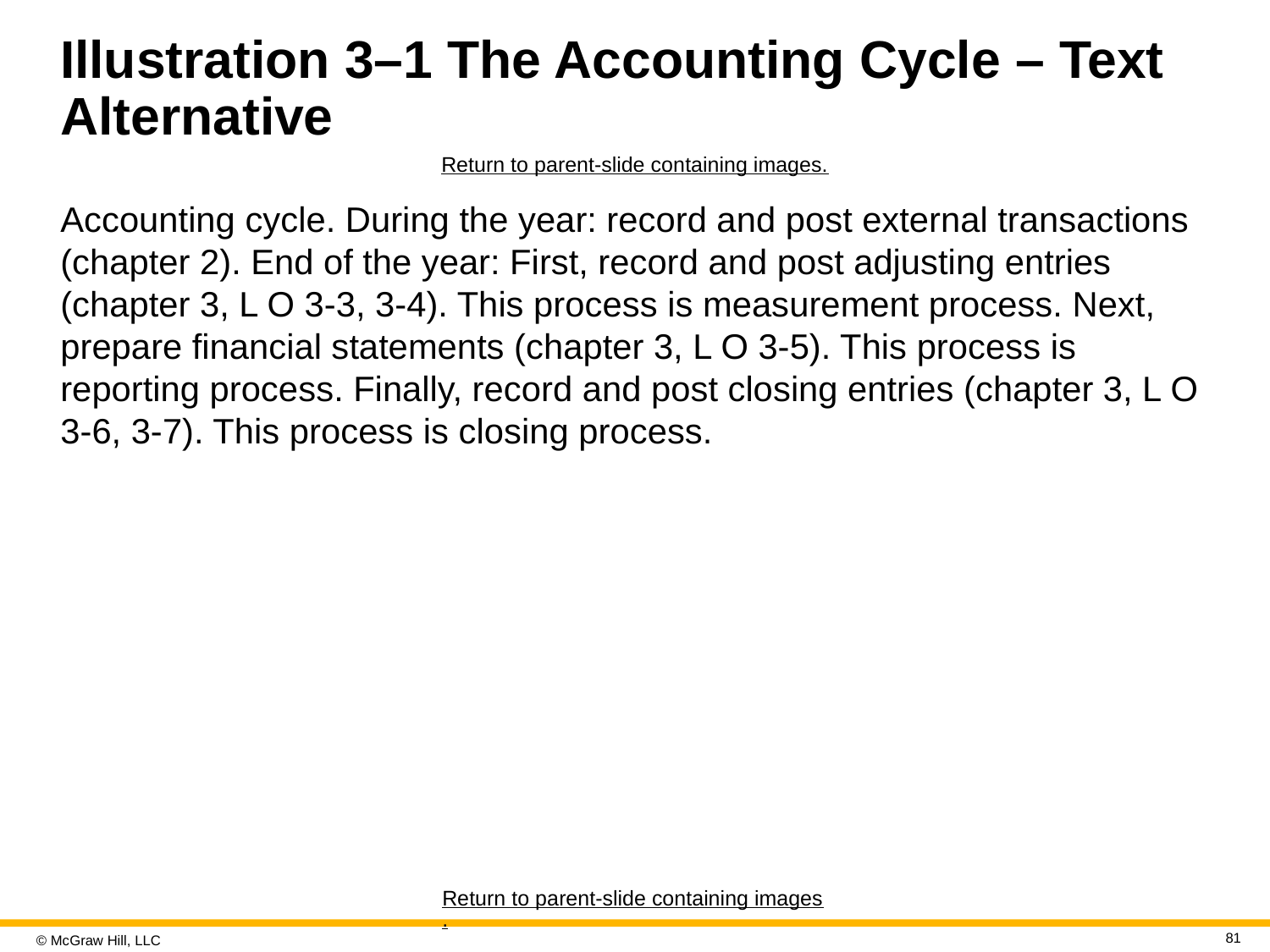

# Illustration 3–1 The Accounting Cycle – Text Alternative
Return to parent-slide containing images.
Accounting cycle. During the year: record and post external transactions (chapter 2). End of the year: First, record and post adjusting entries (chapter 3, L O 3-3, 3-4). This process is measurement process. Next, prepare financial statements (chapter 3, L O 3-5). This process is reporting process. Finally, record and post closing entries (chapter 3, L O 3-6, 3-7). This process is closing process.
Return to parent-slide containing images.
81